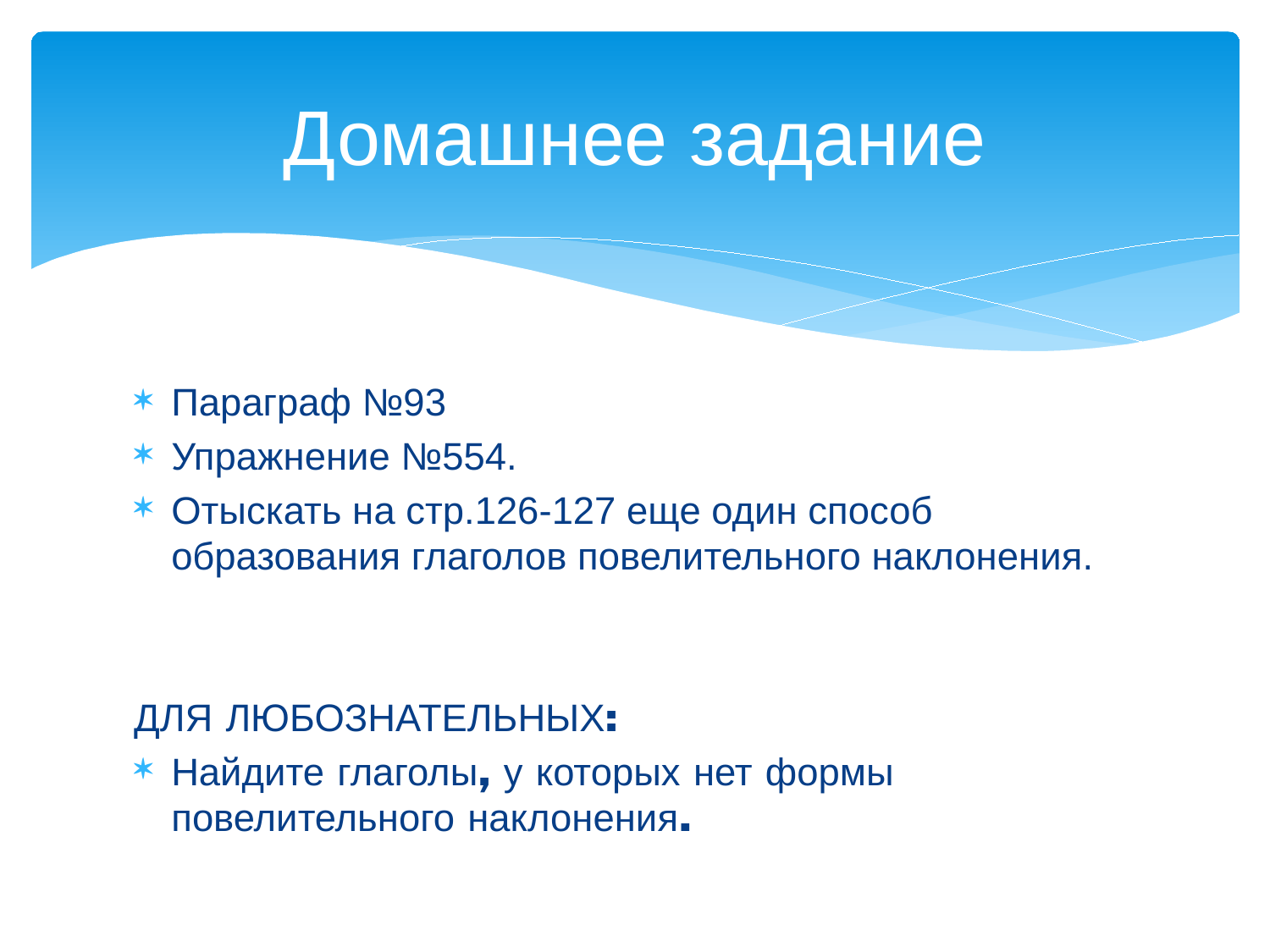

# Домашнее задание
Параграф №93
Упражнение №554.
Отыскать на стр.126-127 еще один способ образования глаголов повелительного наклонения.

ДЛЯ ЛЮБОЗНАТЕЛЬНЫХ:
Найдите глаголы, у которых нет формы повелительного наклонения.